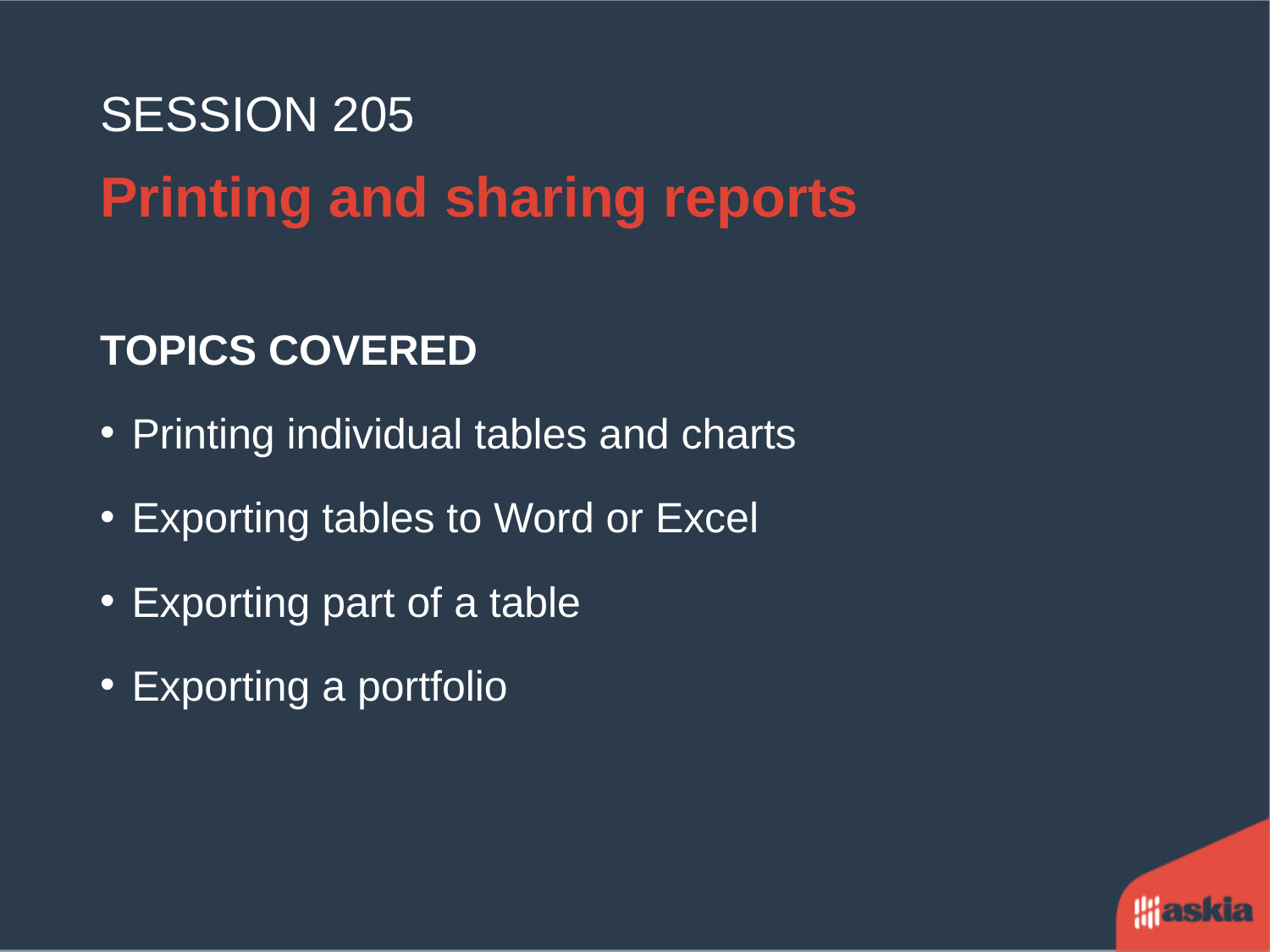

# Session 205
Printing and sharing reports
TOPICS COVERED
Printing individual tables and charts
Exporting tables to Word or Excel
Exporting part of a table
Exporting a portfolio